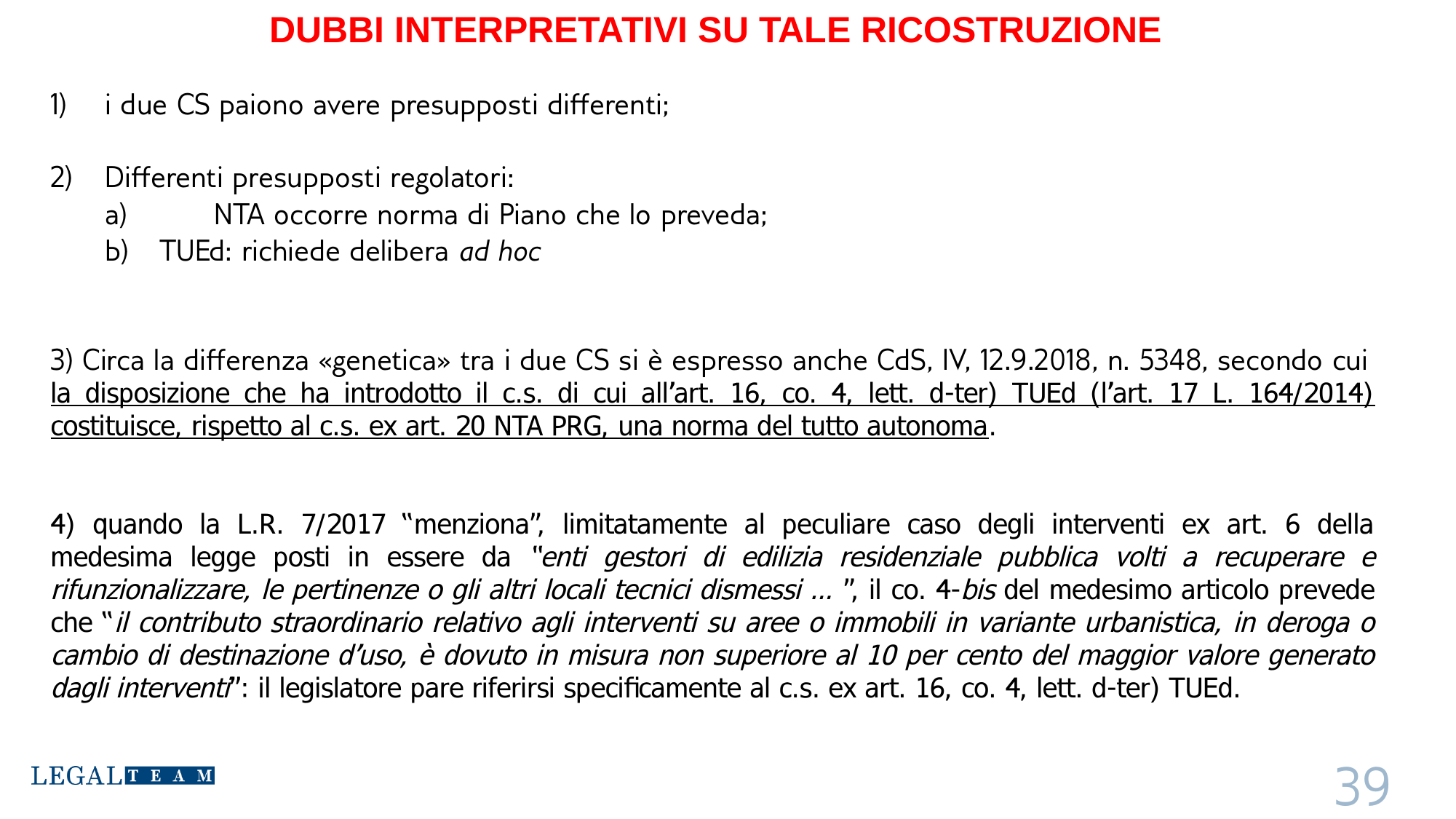

# DUBBI INTERPRETATIVI SU TALE RICOSTRUZIONE

i due CS paiono avere presupposti differenti;

Differenti presupposti regolatori:
a)	NTA occorre norma di Piano che lo preveda;
TUEd: richiede delibera ad hoc

3) Circa la differenza «genetica» tra i due CS si è espresso anche CdS, IV, 12.9.2018, n. 5348, secondo cui
la disposizione che ha introdotto il c.s. di cui all’art. 16, co. 4, lett. d-ter) TUEd (l’art. 17 L. 164/2014) costituisce, rispetto al c.s. ex art. 20 NTA PRG, una norma del tutto autonoma.

4) quando la L.R. 7/2017 “menziona”, limitatamente al peculiare caso degli interventi ex art. 6 della medesima legge posti in essere da “enti gestori di edilizia residenziale pubblica volti a recuperare e rifunzionalizzare, le pertinenze o gli altri locali tecnici dismessi … ”, il co. 4-bis del medesimo articolo prevede che “il contributo straordinario relativo agli interventi su aree o immobili in variante urbanistica, in deroga o cambio di destinazione d’uso, è dovuto in misura non superiore al 10 per cento del maggior valore generato dagli interventi”: il legislatore pare riferirsi specificamente al c.s. ex art. 16, co. 4, lett. d-ter) TUEd.

39